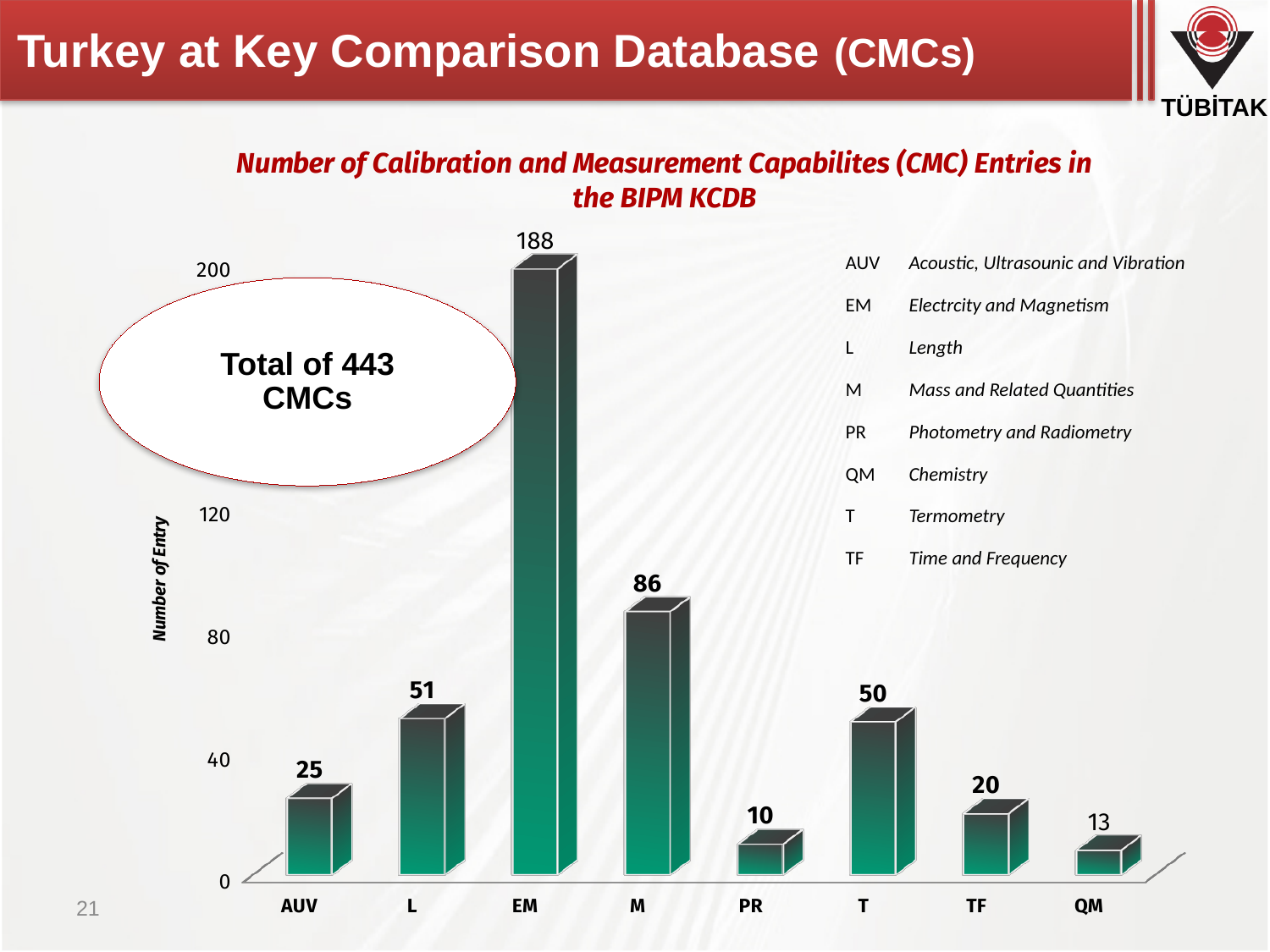

# Turkey at Key Comparison Database (CMCs)

[unsupported chart]

| AUV | Acoustic, Ultrasounic and Vibration |
| --- | --- |
| EM | Electrcity and Magnetism |
| L | Length |
| M | Mass and Related Quantities |
| PR | Photometry and Radiometry |
| QM | Chemistry |
| T | Termometry |
| TF | Time and Frequency |
Total of 443 CMCs
21